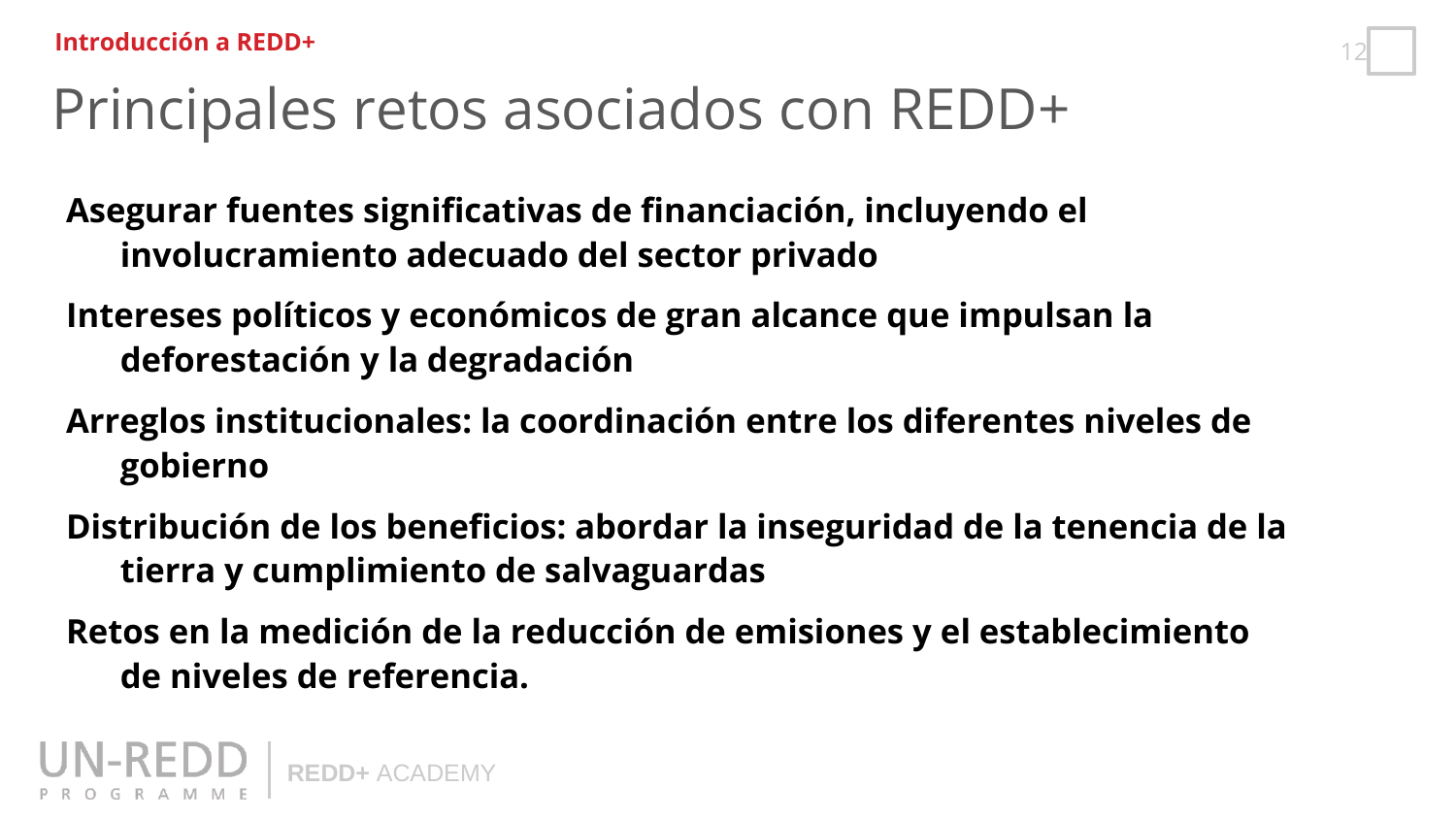

Introducción a REDD+
Principales retos asociados con REDD+
Asegurar fuentes significativas de financiación, incluyendo el involucramiento adecuado del sector privado
Intereses políticos y económicos de gran alcance que impulsan la deforestación y la degradación
Arreglos institucionales: la coordinación entre los diferentes niveles de gobierno
Distribución de los beneficios: abordar la inseguridad de la tenencia de la tierra y cumplimiento de salvaguardas
Retos en la medición de la reducción de emisiones y el establecimiento de niveles de referencia.